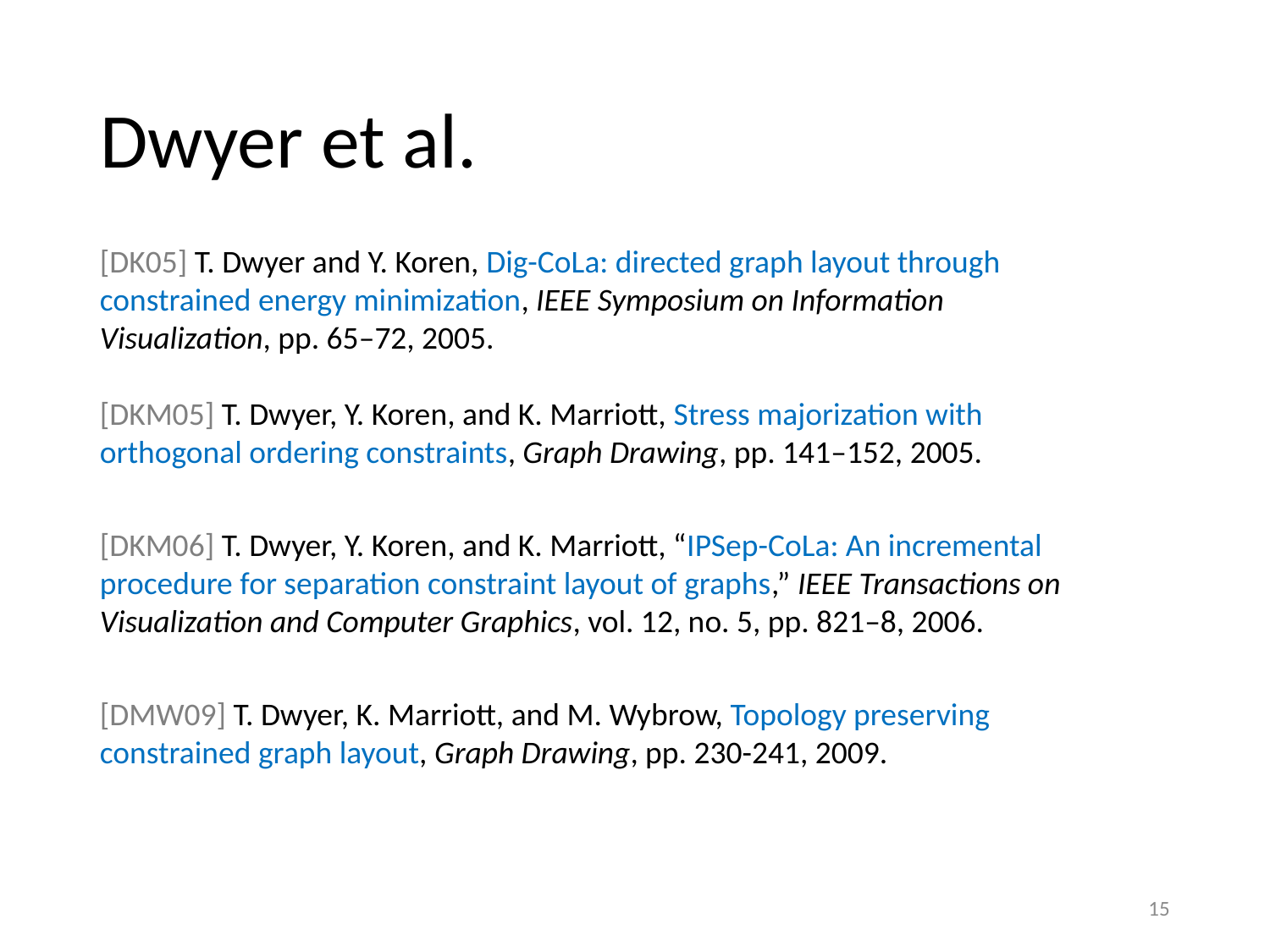

# Dwyer et al.
[DK05] T. Dwyer and Y. Koren, Dig-CoLa: directed graph layout through constrained energy minimization, IEEE Symposium on Information Visualization, pp. 65–72, 2005.

[DKM05] T. Dwyer, Y. Koren, and K. Marriott, Stress majorization with orthogonal ordering constraints, Graph Drawing, pp. 141–152, 2005.

[DKM06] T. Dwyer, Y. Koren, and K. Marriott, “IPSep-CoLa: An incremental procedure for separation constraint layout of graphs,” IEEE Transactions on Visualization and Computer Graphics, vol. 12, no. 5, pp. 821–8, 2006.

[DMW09] T. Dwyer, K. Marriott, and M. Wybrow, Topology preserving constrained graph layout, Graph Drawing, pp. 230-241, 2009.
15